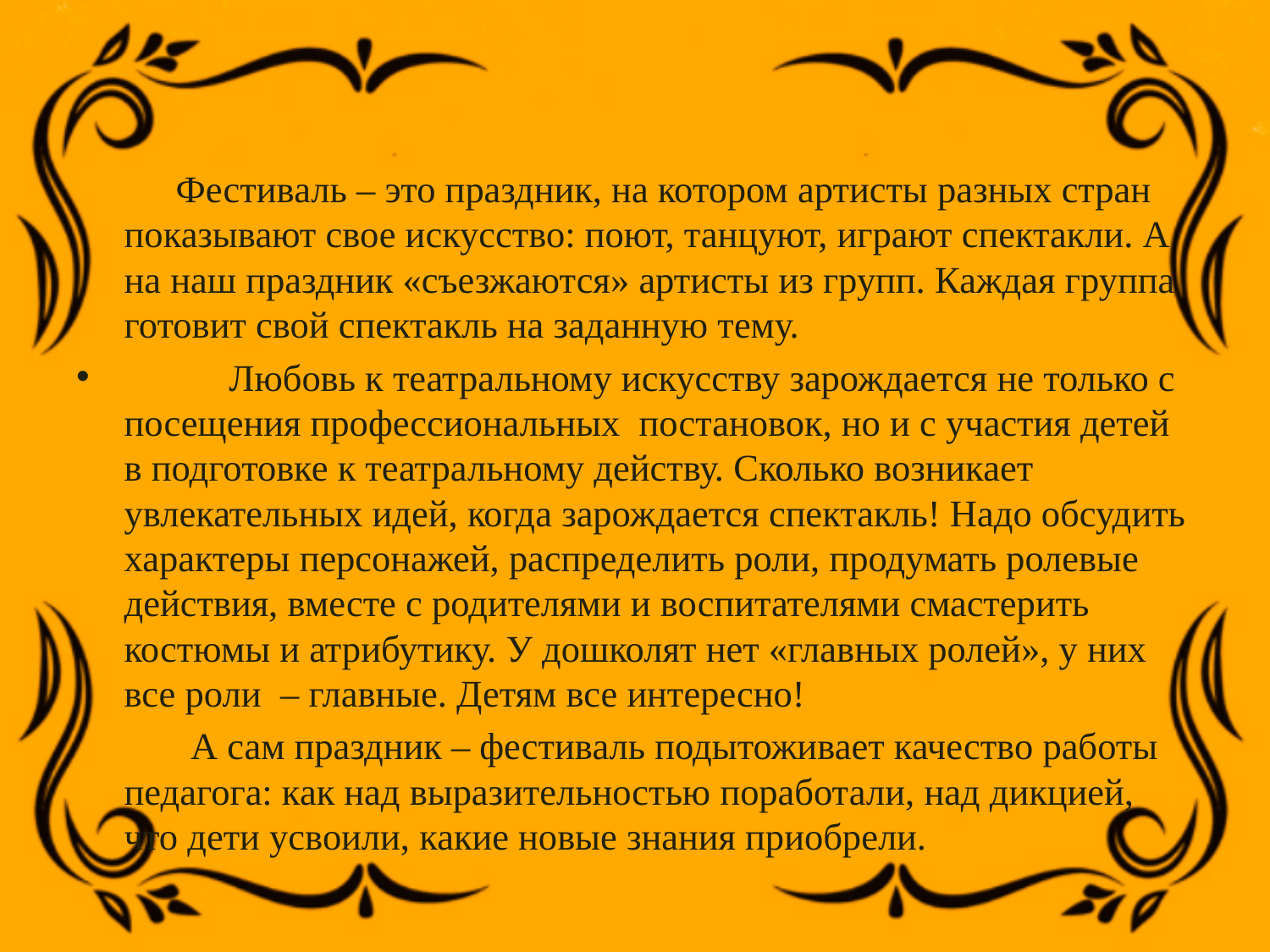

Фестиваль – это праздник, на котором артисты разных стран показывают свое искусство: поют, танцуют, играют спектакли. А на наш праздник «съезжаются» артисты из групп. Каждая группа готовит свой спектакль на заданную тему.
           Любовь к театральному искусству зарождается не только с посещения профессиональных  постановок, но и с участия детей в подготовке к театральному действу. Сколько возникает увлекательных идей, когда зарождается спектакль! Надо обсудить характеры персонажей, распределить роли, продумать ролевые действия, вместе с родителями и воспитателями смастерить костюмы и атрибутику. У дошколят нет «главных ролей», у них все роли  – главные. Детям все интересно!
            А сам праздник – фестиваль подытоживает качество работы педагога: как над выразительностью поработали, над дикцией, что дети усвоили, какие новые знания приобрели.